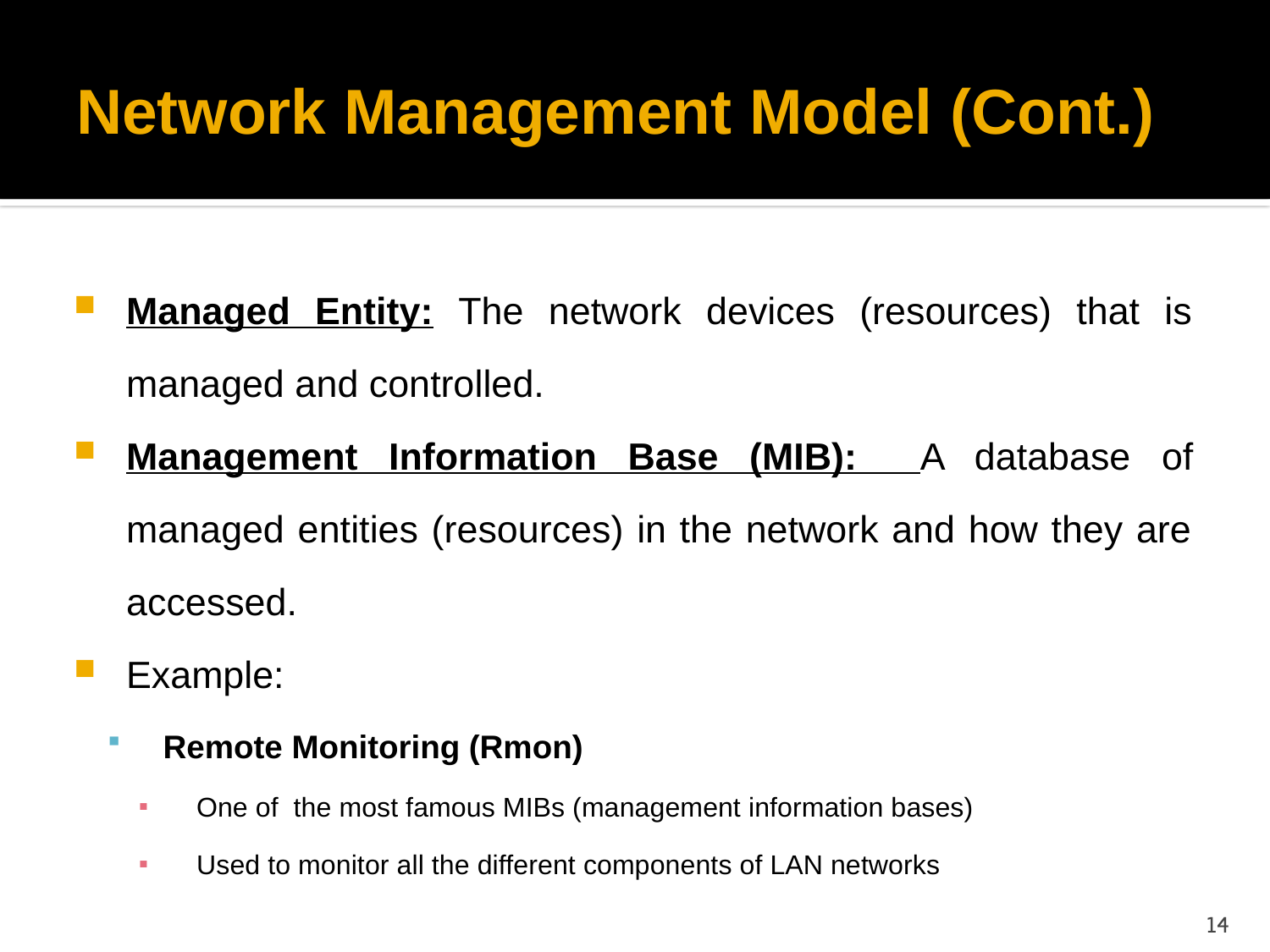

# Network Management Model (Cont.)
Managed Entity: The network devices (resources) that is managed and controlled.
Management Information Base (MIB):  A database of managed entities (resources) in the network and how they are accessed.
Example:
Remote Monitoring (Rmon)
One of  the most famous MIBs (management information bases)
Used to monitor all the different components of LAN networks
14